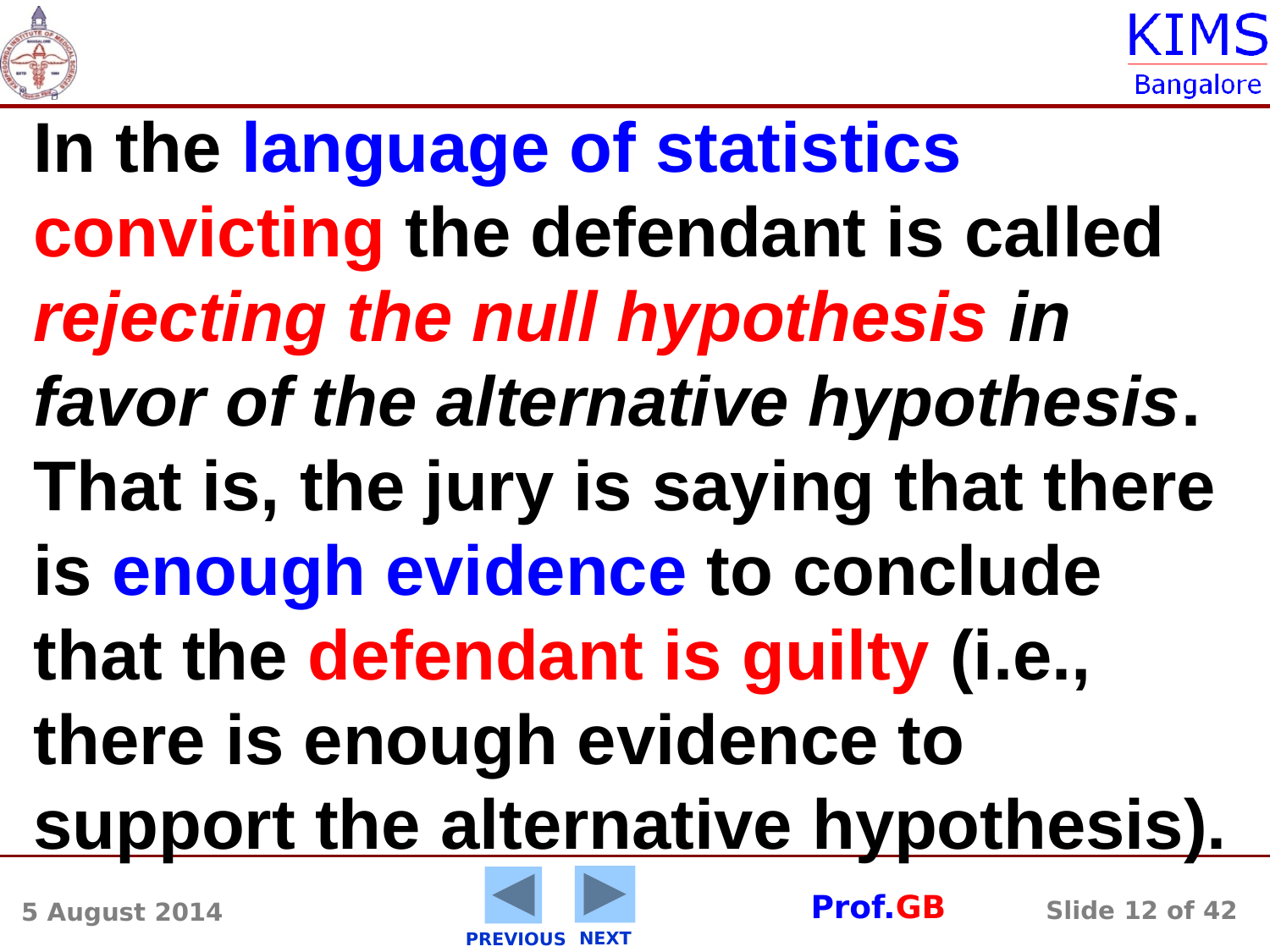

In the language of statistics convicting the defendant is called rejecting the null hypothesis in favor of the alternative hypothesis. That is, the jury is saying that there is enough evidence to conclude that the defendant is guilty (i.e., there is enough evidence to support the alternative hypothesis).
5 August 2014